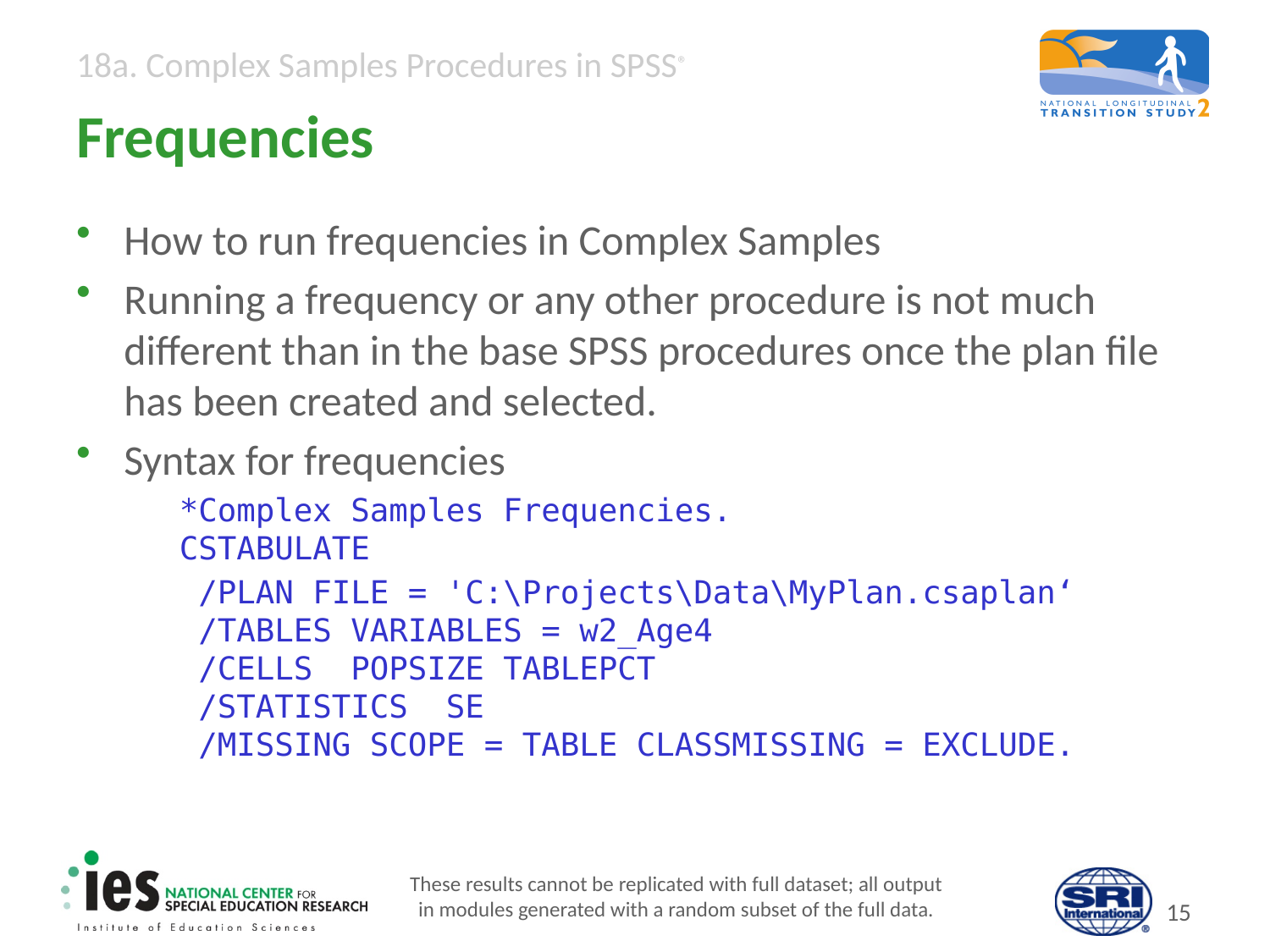

# Frequencies
How to run frequencies in Complex Samples
Running a frequency or any other procedure is not much different than in the base SPSS procedures once the plan file has been created and selected.
Syntax for frequencies
	*Complex Samples Frequencies.
CSTABULATE
	 /PLAN FILE = 'C:\Projects\Data\MyPlan.csaplan‘
 /TABLES VARIABLES = w2_Age4
 /CELLS  POPSIZE TABLEPCT
 /STATISTICS  SE
 /MISSING SCOPE = TABLE CLASSMISSING = EXCLUDE.
These results cannot be replicated with full dataset; all output
in modules generated with a random subset of the full data.
15